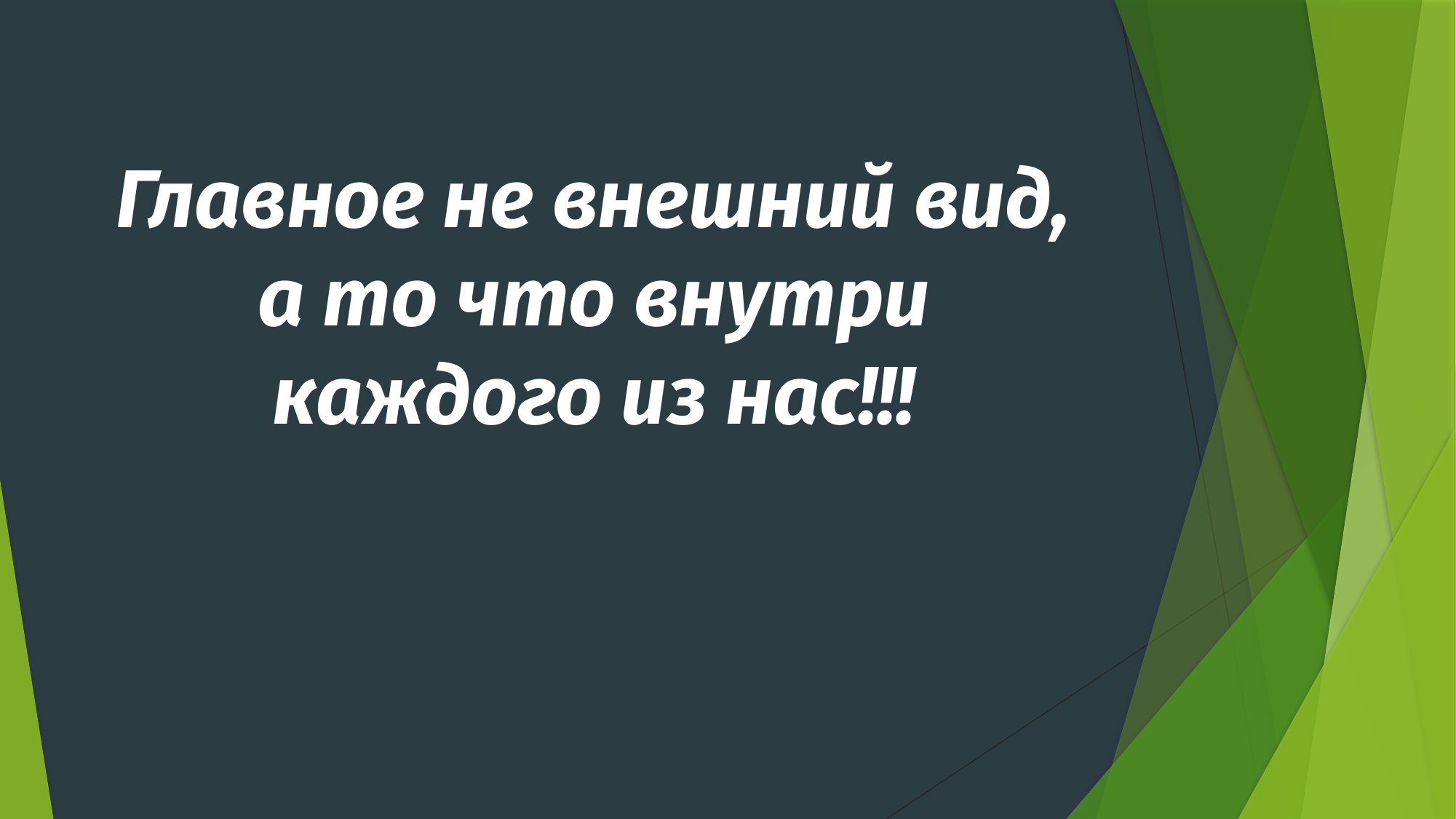

Главное не внешний вид, а то что внутри каждого из нас!!!